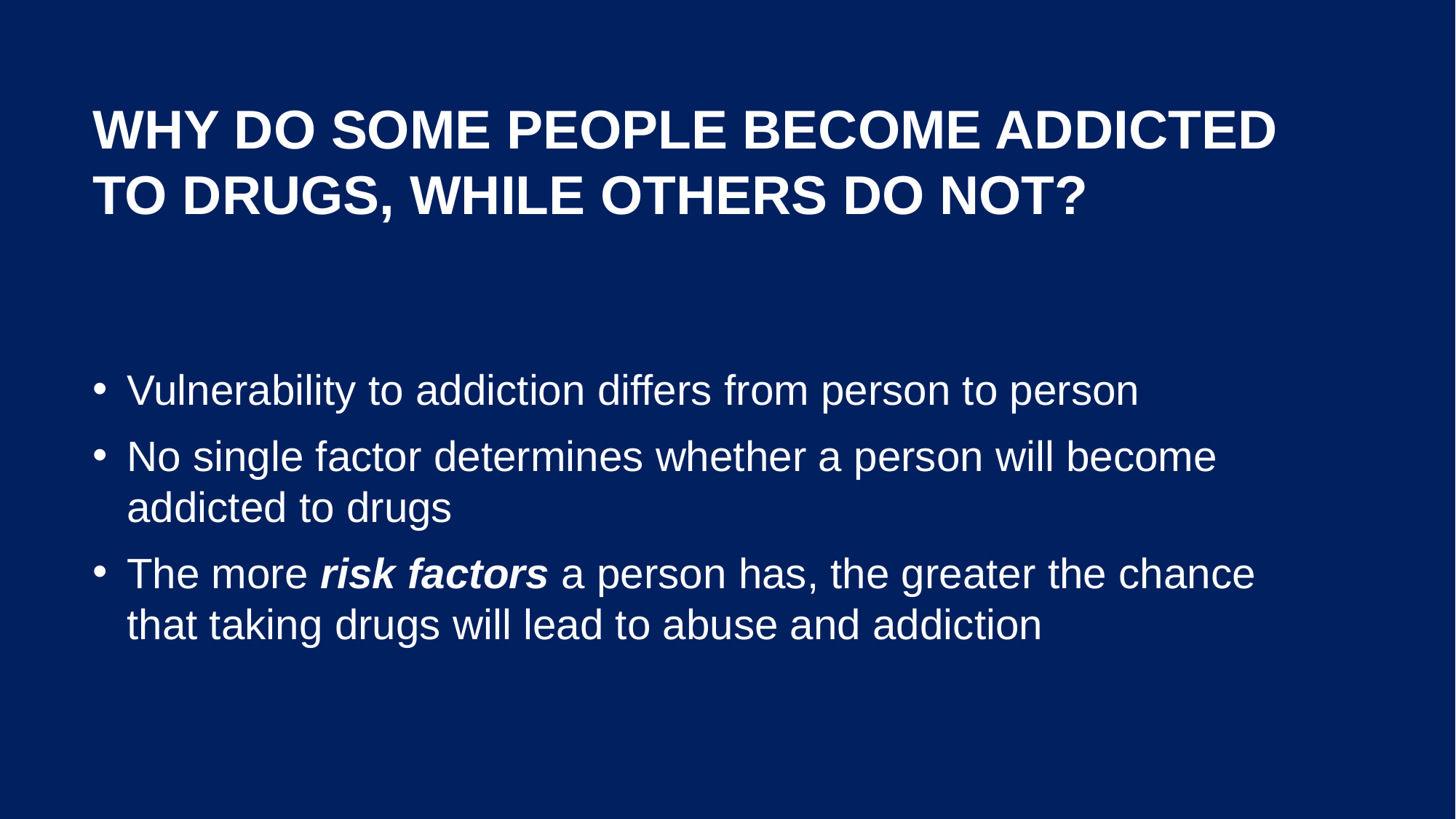

# Why Do Some People Become Addicted to Drugs, While Others Do Not?
Vulnerability to addiction differs from person to person
No single factor determines whether a person will become addicted to drugs
The more risk factors a person has, the greater the chance that taking drugs will lead to abuse and addiction